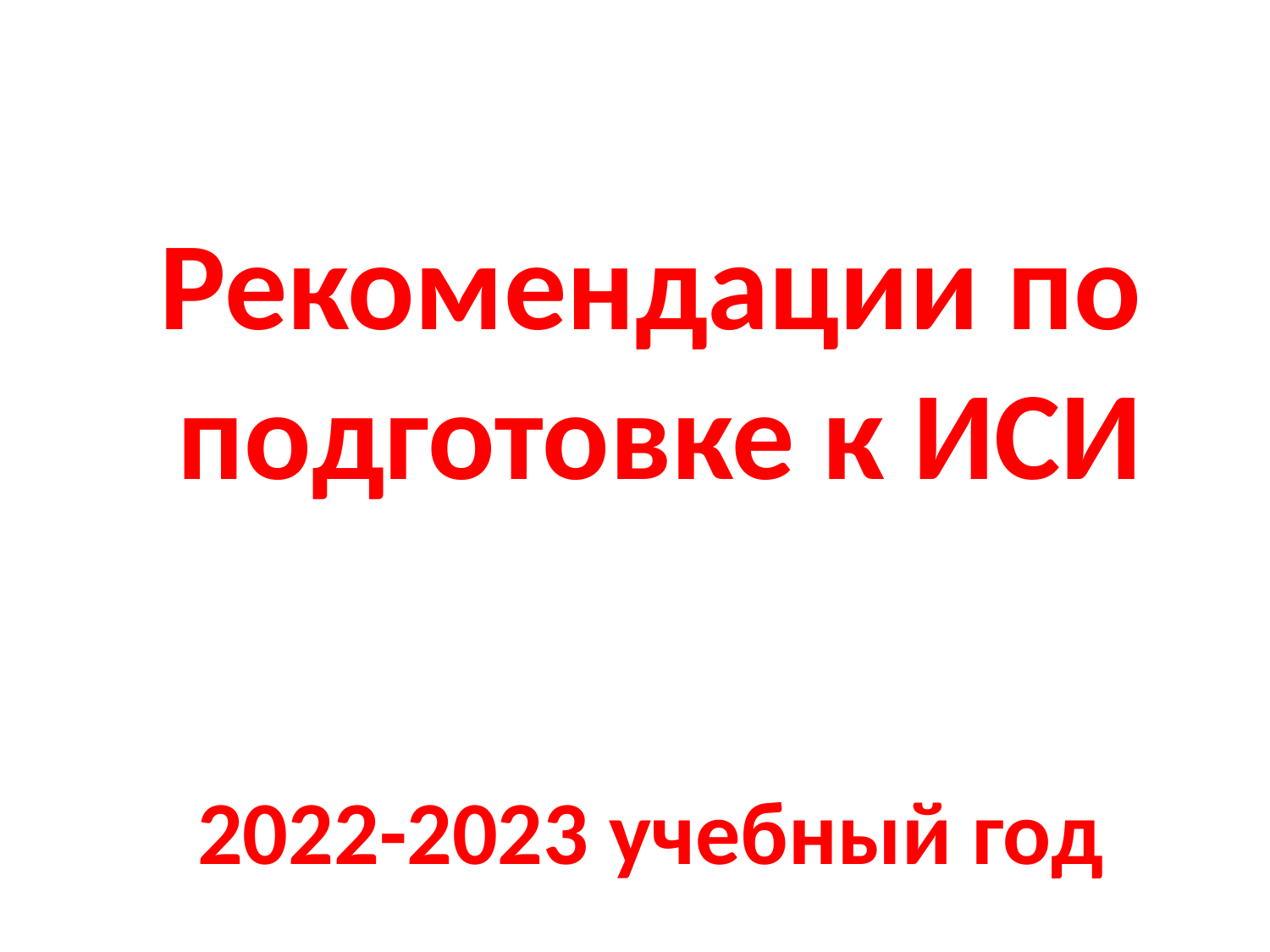

Рекомендации по подготовке к ИСИ

2022-2023 учебный год